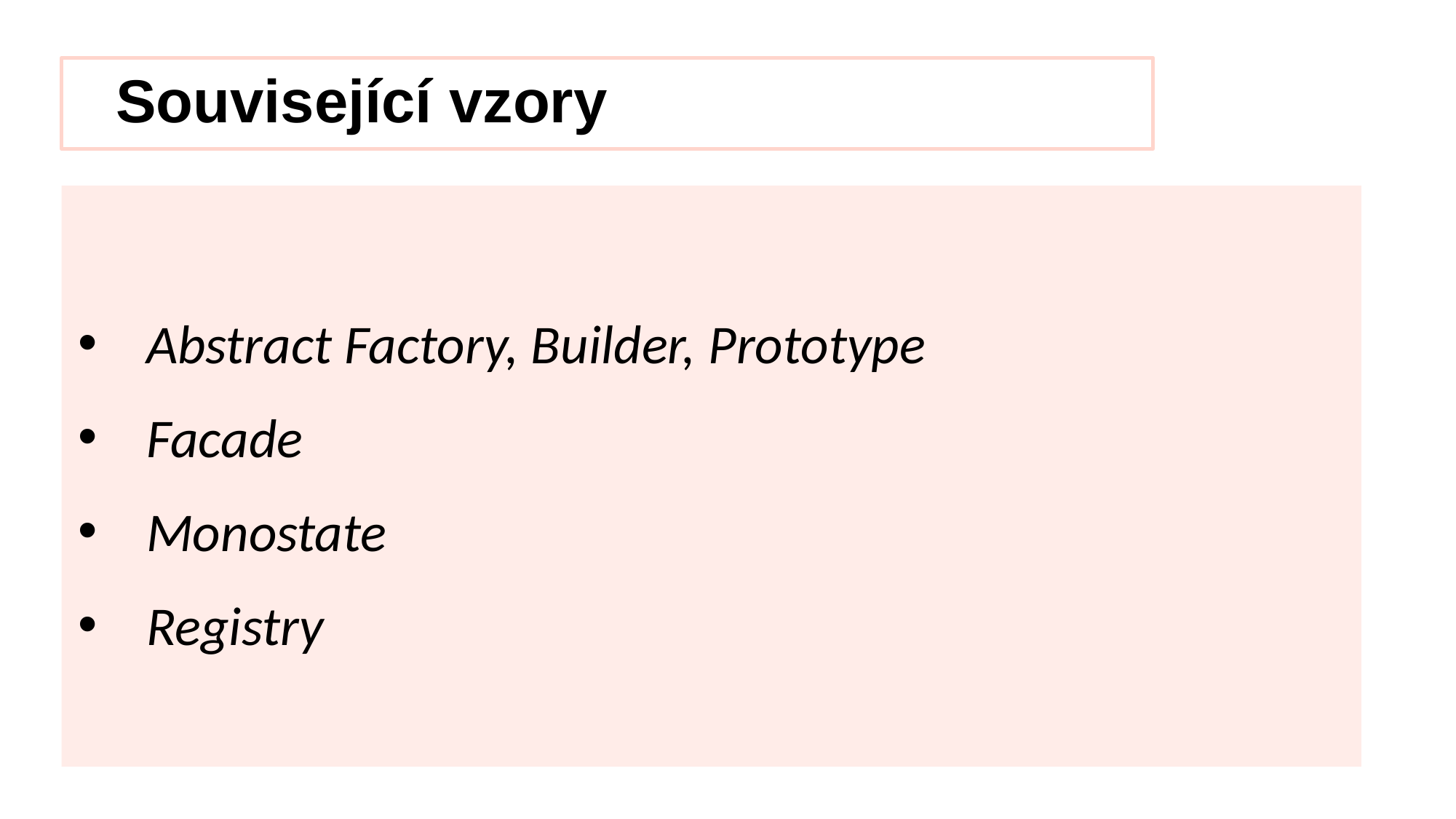

# Související vzory

Abstract Factory, Builder, Prototype
Facade
Monostate
Registry